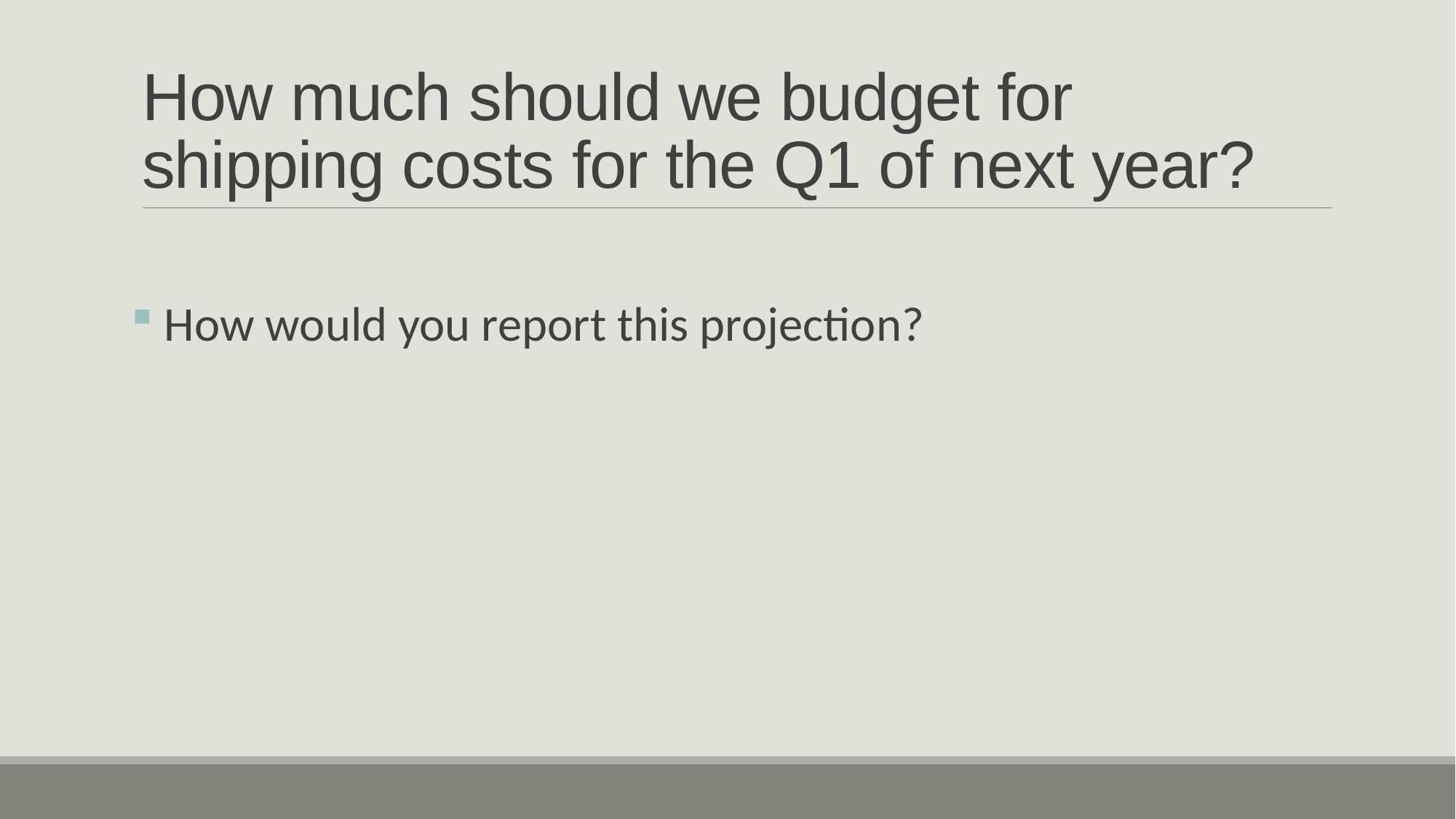

# How much should we budget for shipping costs for the Q1 of next year?

 How would you report this projection?